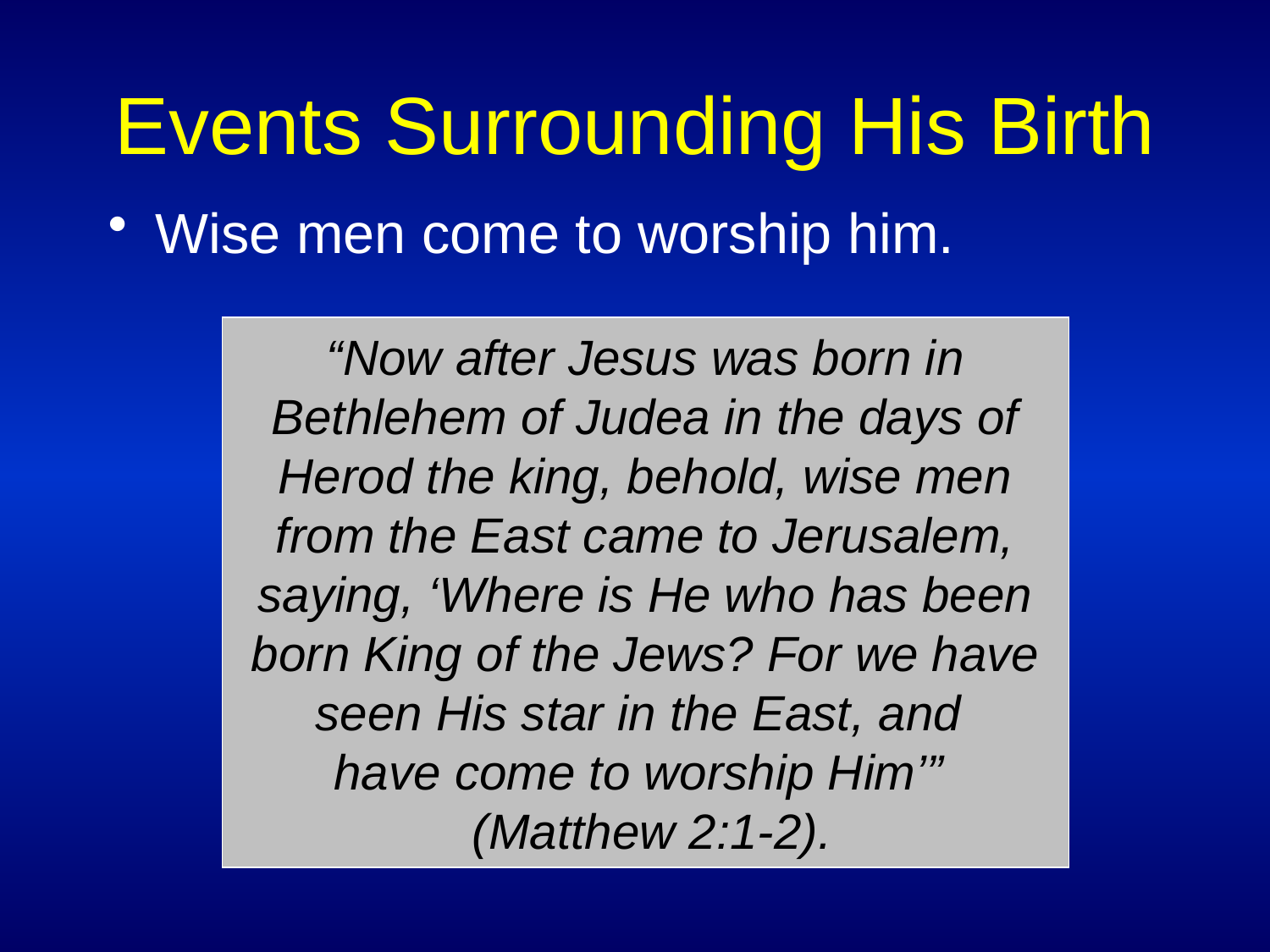

# Events Surrounding His Birth
Wise men come to worship him.
“Now after Jesus was born in Bethlehem of Judea in the days of Herod the king, behold, wise men from the East came to Jerusalem, saying, ‘Where is He who has been born King of the Jews? For we have seen His star in the East, and
have come to worship Him’”
 (Matthew 2:1-2).